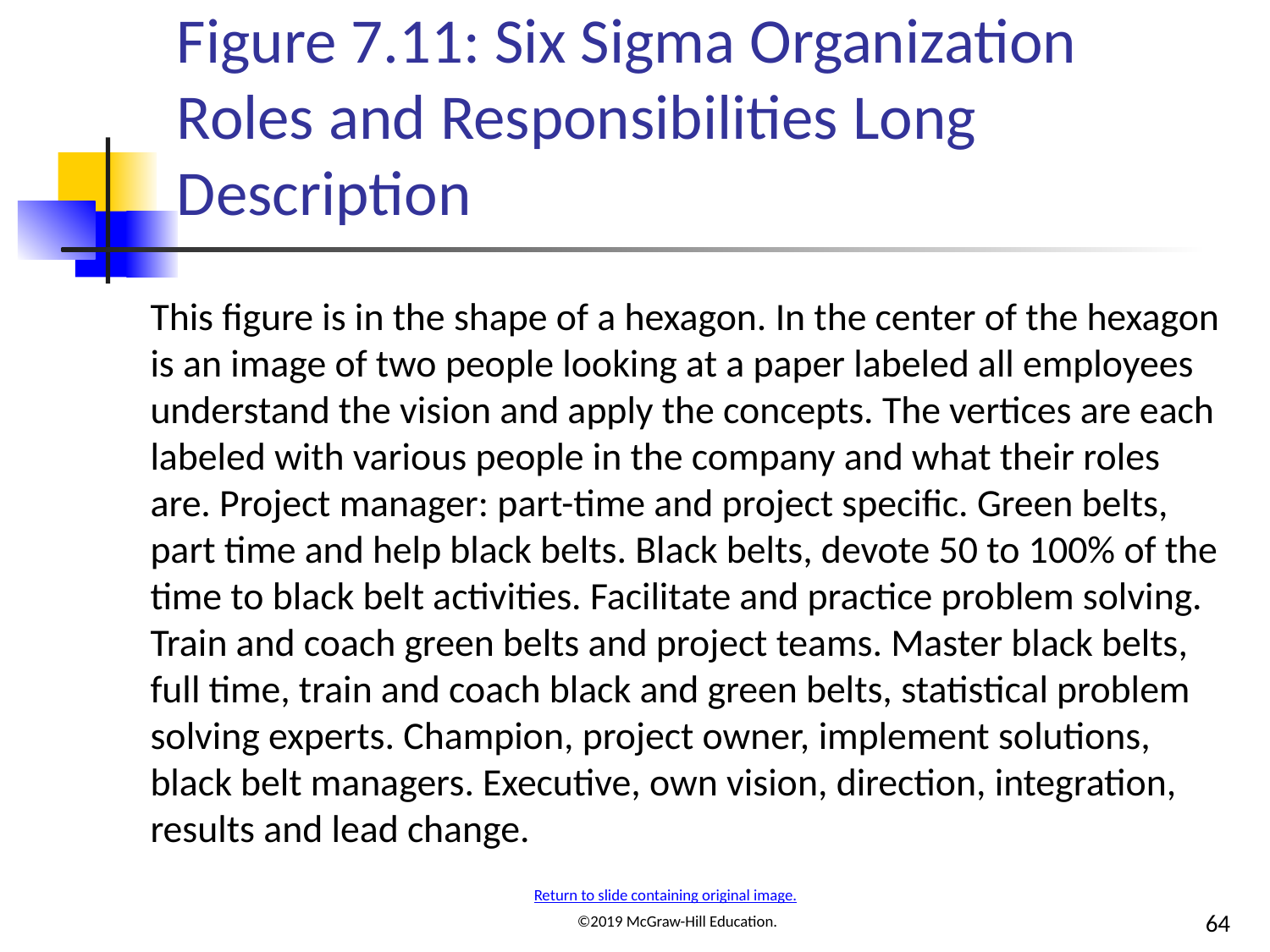

# Figure 7.11: Six Sigma Organization Roles and Responsibilities Long Description
This figure is in the shape of a hexagon. In the center of the hexagon is an image of two people looking at a paper labeled all employees understand the vision and apply the concepts. The vertices are each labeled with various people in the company and what their roles are. Project manager: part-time and project specific. Green belts, part time and help black belts. Black belts, devote 50 to 100% of the time to black belt activities. Facilitate and practice problem solving. Train and coach green belts and project teams. Master black belts, full time, train and coach black and green belts, statistical problem solving experts. Champion, project owner, implement solutions, black belt managers. Executive, own vision, direction, integration, results and lead change.
Return to slide containing original image.